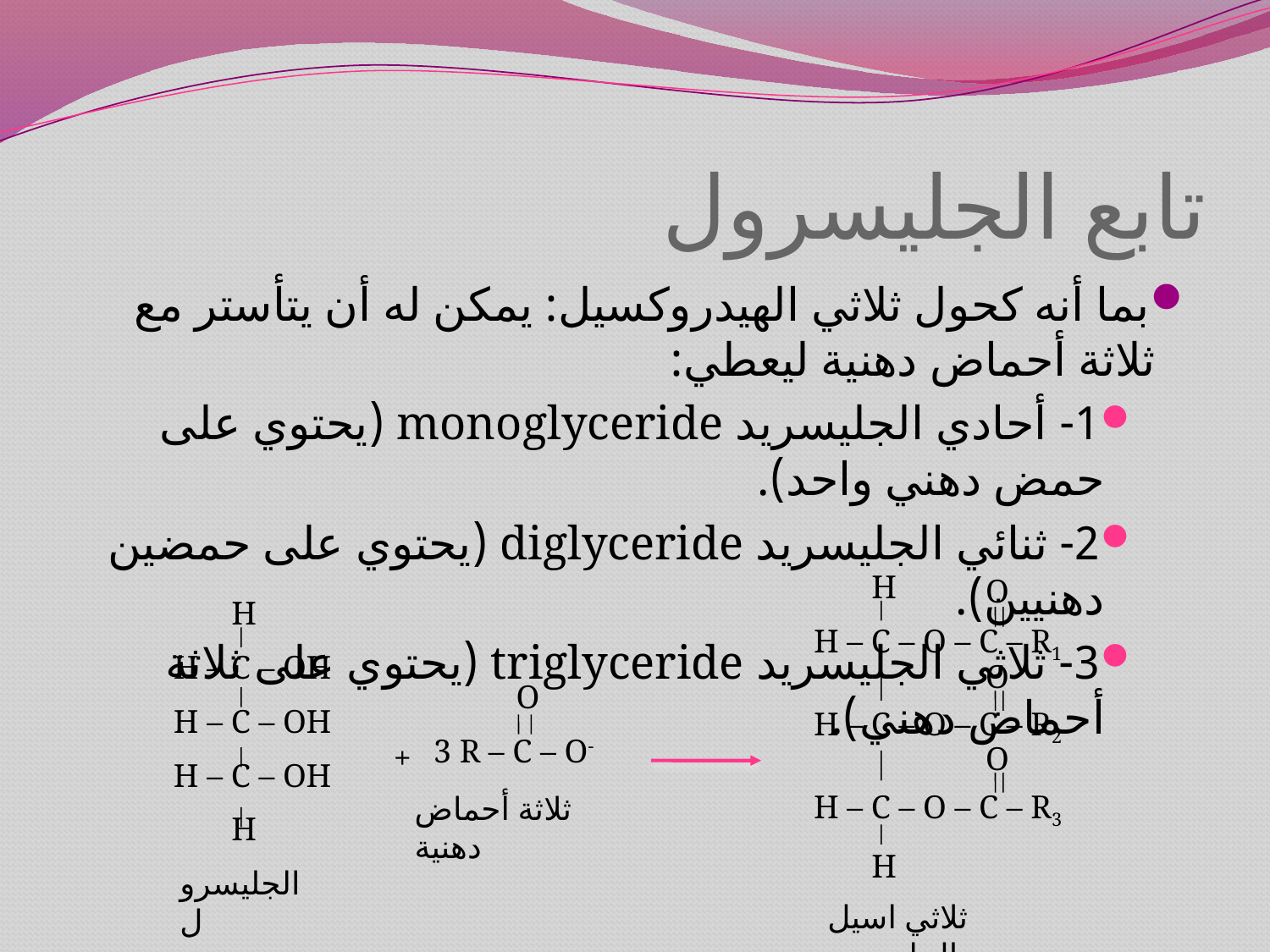

# تابع الجليسرول
بما أنه كحول ثلاثي الهيدروكسيل: يمكن له أن يتأستر مع ثلاثة أحماض دهنية ليعطي:
1- أحادي الجليسريد monoglyceride (يحتوي على حمض دهني واحد).
2- ثنائي الجليسريد diglyceride (يحتوي على حمضين دهنيين).
3- ثلاثي الجليسريد triglyceride (يحتوي على ثلاثة أحماض دهني).

       H
H – C – O – C – R1

H – C – O – C – R2

H – C – O – C – R3
       H
O

O

O

ثلاثي اسيل الجليسريد
       H
H – C – OH
H – C – OH
H – C – OH
       H

          O
3 R – C – O-

+

ثلاثة أحماض دهنية
الجليسرول